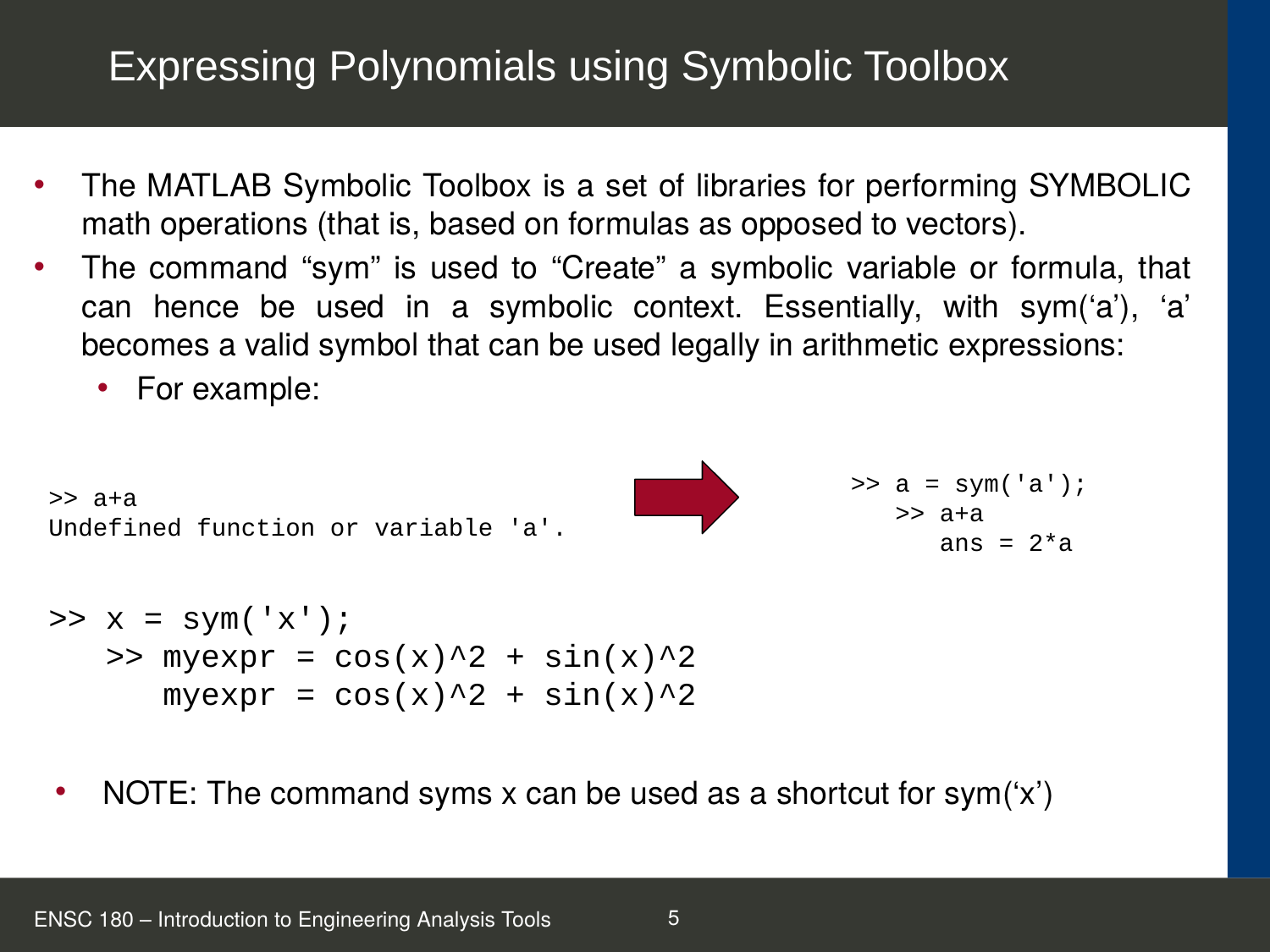

# Expressing Polynomials using Symbolic Toolbox
The MATLAB Symbolic Toolbox is a set of libraries for performing SYMBOLIC math operations (that is, based on formulas as opposed to vectors).
The command “sym” is used to “Create” a symbolic variable or formula, that can hence be used in a symbolic context. Essentially, with sym(‘a’), ‘a’ becomes a valid symbol that can be used legally in arithmetic expressions:
For example:

>> a = sym('a');
   >> a+a
      ans = 2*a
>> a+a
Undefined function or variable 'a'.
>> x = sym('x');
   >> myexpr = cos(x)^2 + sin(x)^2
      myexpr = cos(x)^2 + sin(x)^2
NOTE: The command syms x can be used as a shortcut for sym(‘x’)
ENSC 180 – Introduction to Engineering Analysis Tools